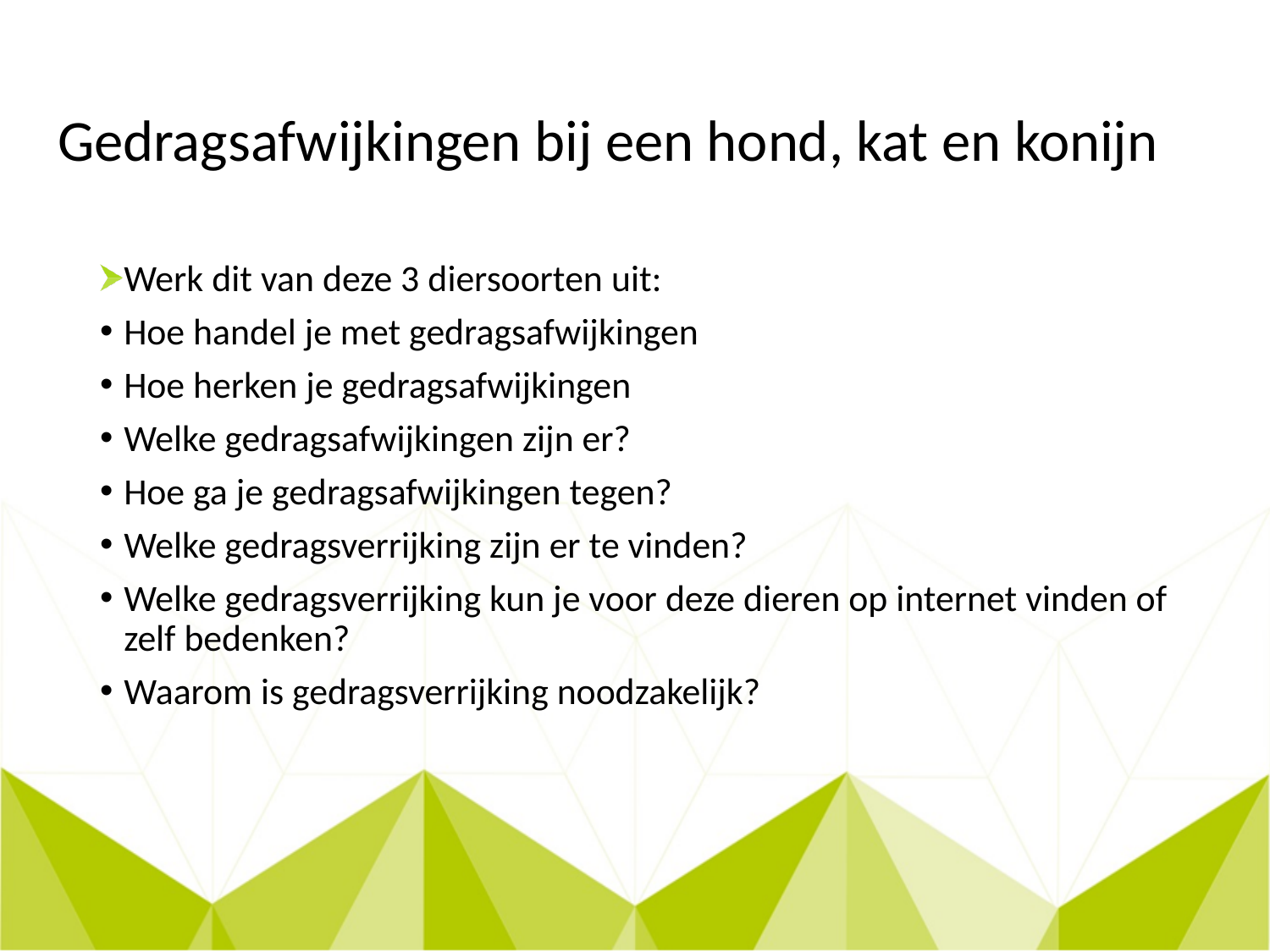

# Gedragsafwijkingen bij een hond, kat en konijn
Werk dit van deze 3 diersoorten uit:
Hoe handel je met gedragsafwijkingen
Hoe herken je gedragsafwijkingen
Welke gedragsafwijkingen zijn er?
Hoe ga je gedragsafwijkingen tegen?
Welke gedragsverrijking zijn er te vinden?
Welke gedragsverrijking kun je voor deze dieren op internet vinden of zelf bedenken?
Waarom is gedragsverrijking noodzakelijk?